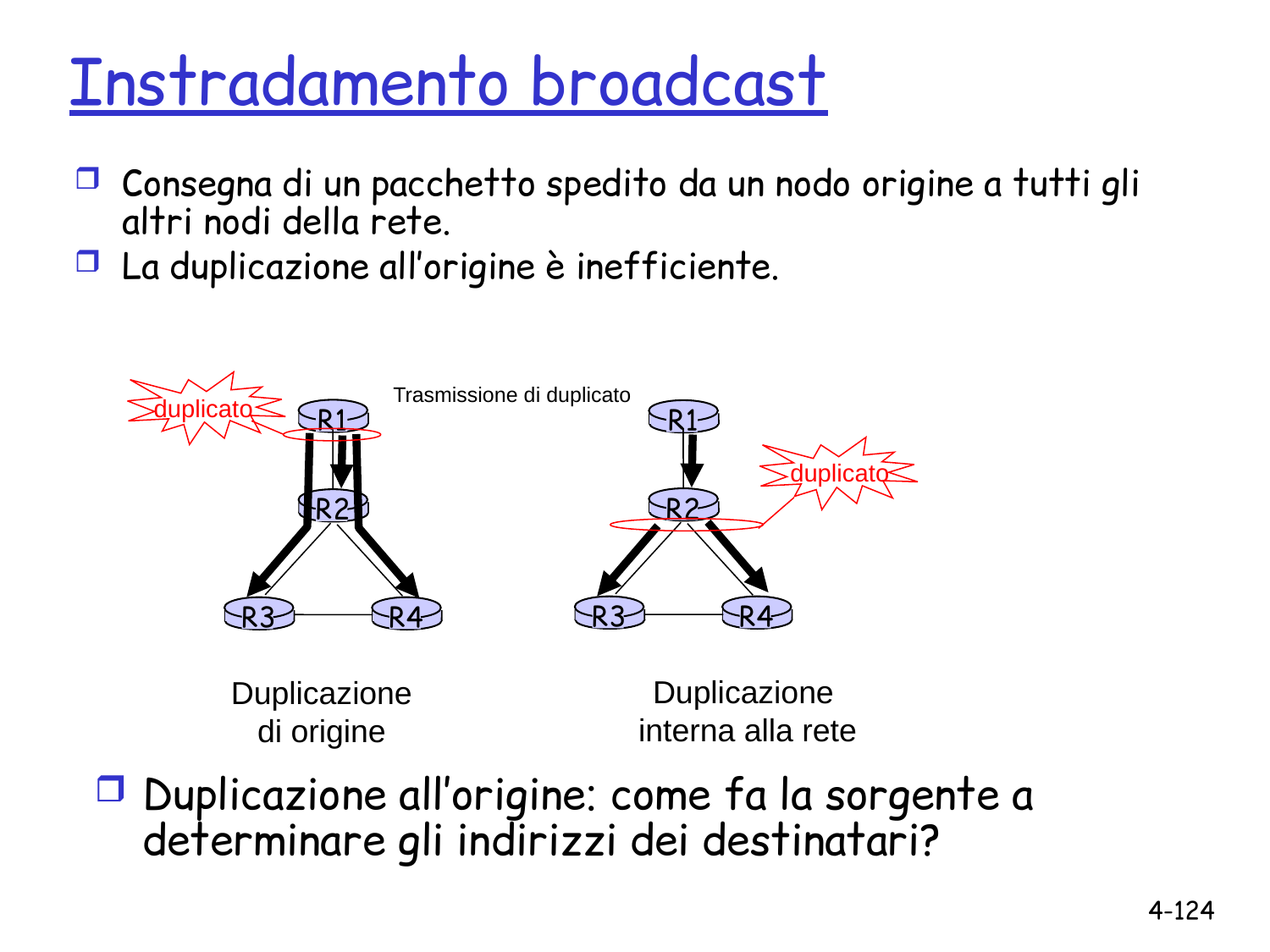

# Instradamento broadcast
Consegna di un pacchetto spedito da un nodo origine a tutti gli altri nodi della rete.
La duplicazione all’origine è inefficiente.

Trasmissione di duplicato
duplicato
R1

R1

duplicato
R2

R2

R3

R4

R3

R4

Duplicazione
interna alla rete
Duplicazione
di origine

Duplicazione all’origine: come fa la sorgente a determinare gli indirizzi dei destinatari?
4-124